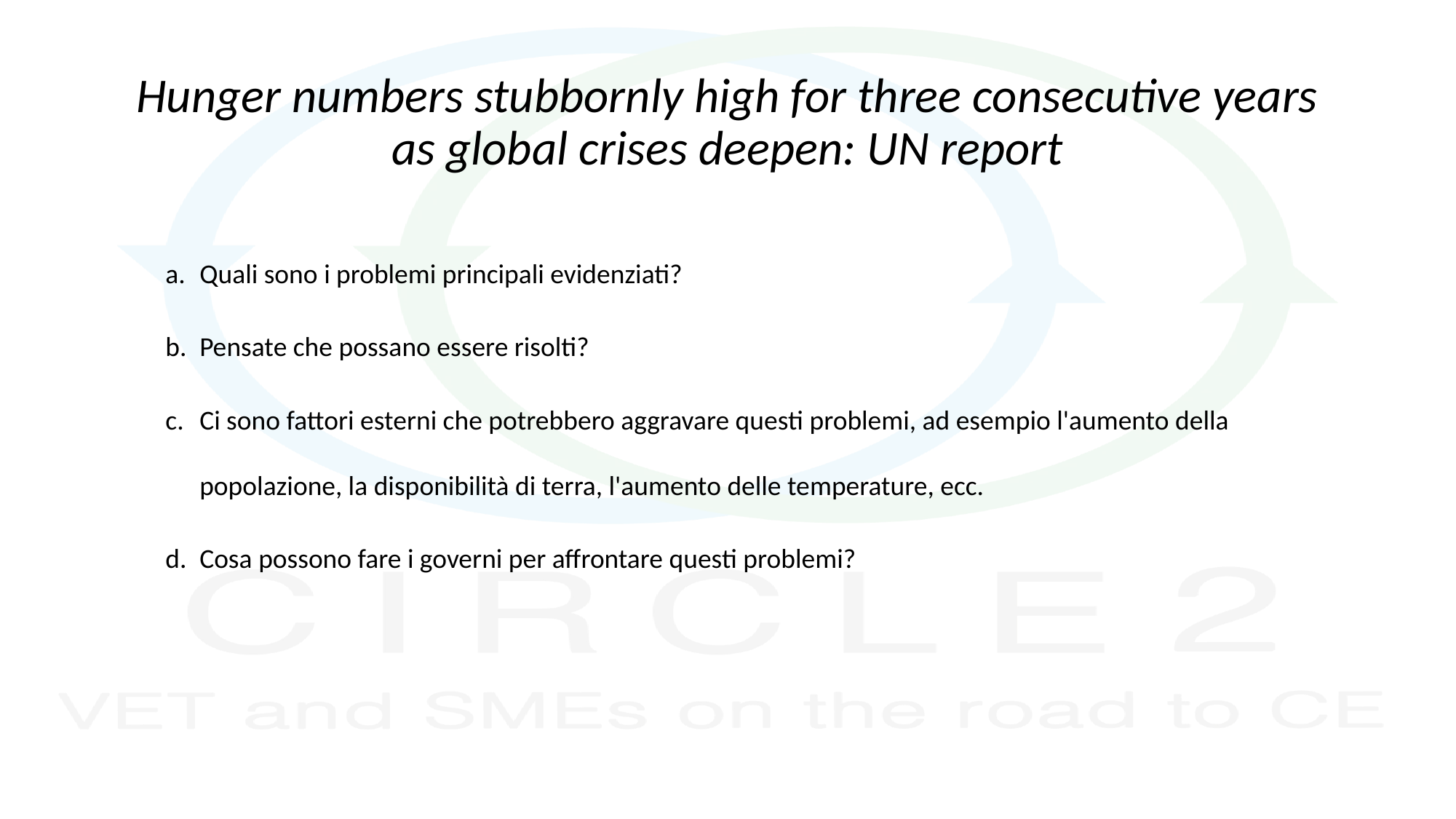

# Hunger numbers stubbornly high for three consecutive years as global crises deepen: UN report
Quali sono i problemi principali evidenziati?
Pensate che possano essere risolti?
Ci sono fattori esterni che potrebbero aggravare questi problemi, ad esempio l'aumento della popolazione, la disponibilità di terra, l'aumento delle temperature, ecc.
Cosa possono fare i governi per affrontare questi problemi?